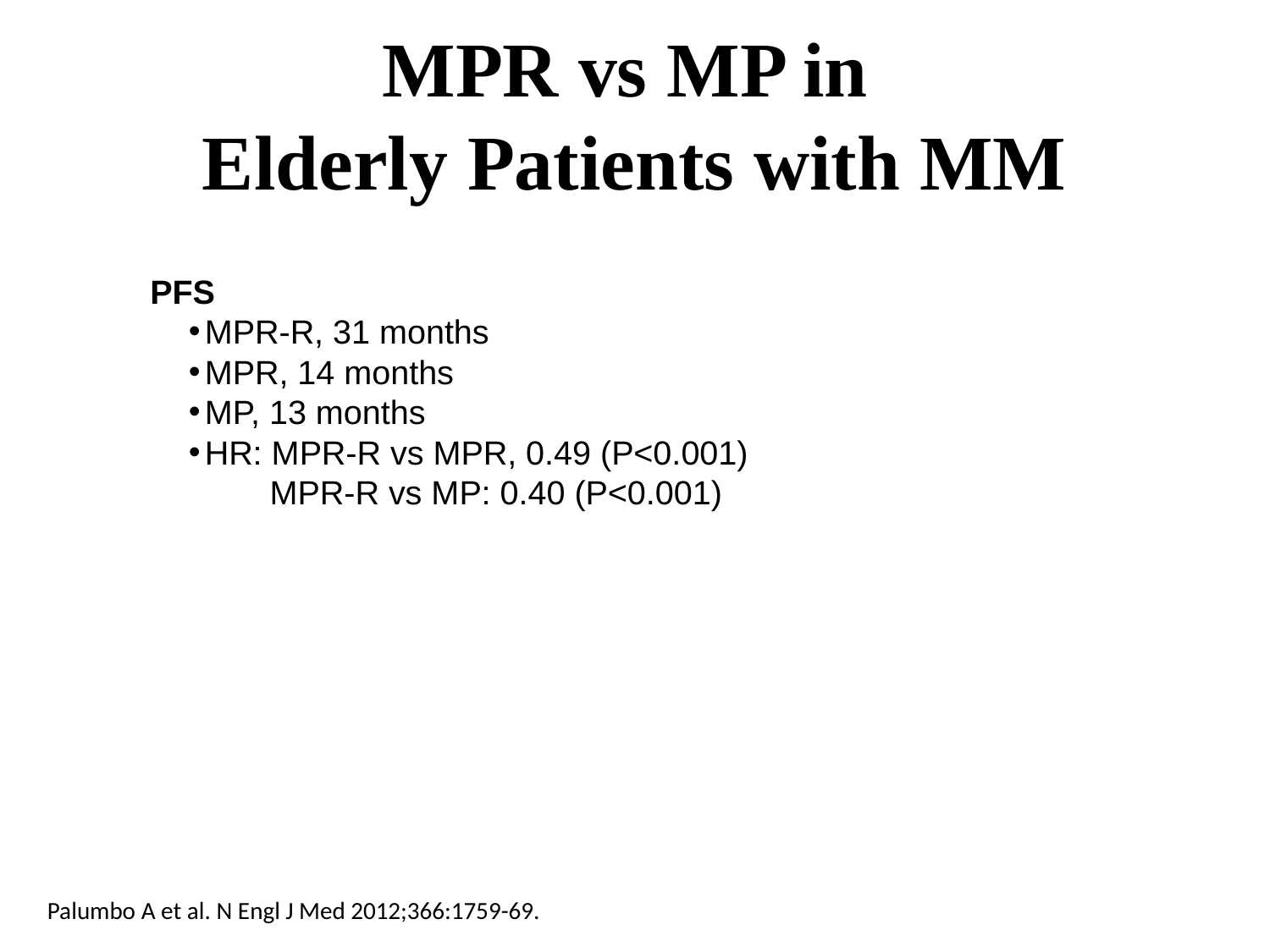

MPR vs MP in
Elderly Patients with MM
PFS
MPR-R, 31 months
MPR, 14 months
MP, 13 months
HR: MPR-R vs MPR, 0.49 (P<0.001)
       MPR-R vs MP: 0.40 (P<0.001)
Palumbo A et al. N Engl J Med 2012;366:1759-69.